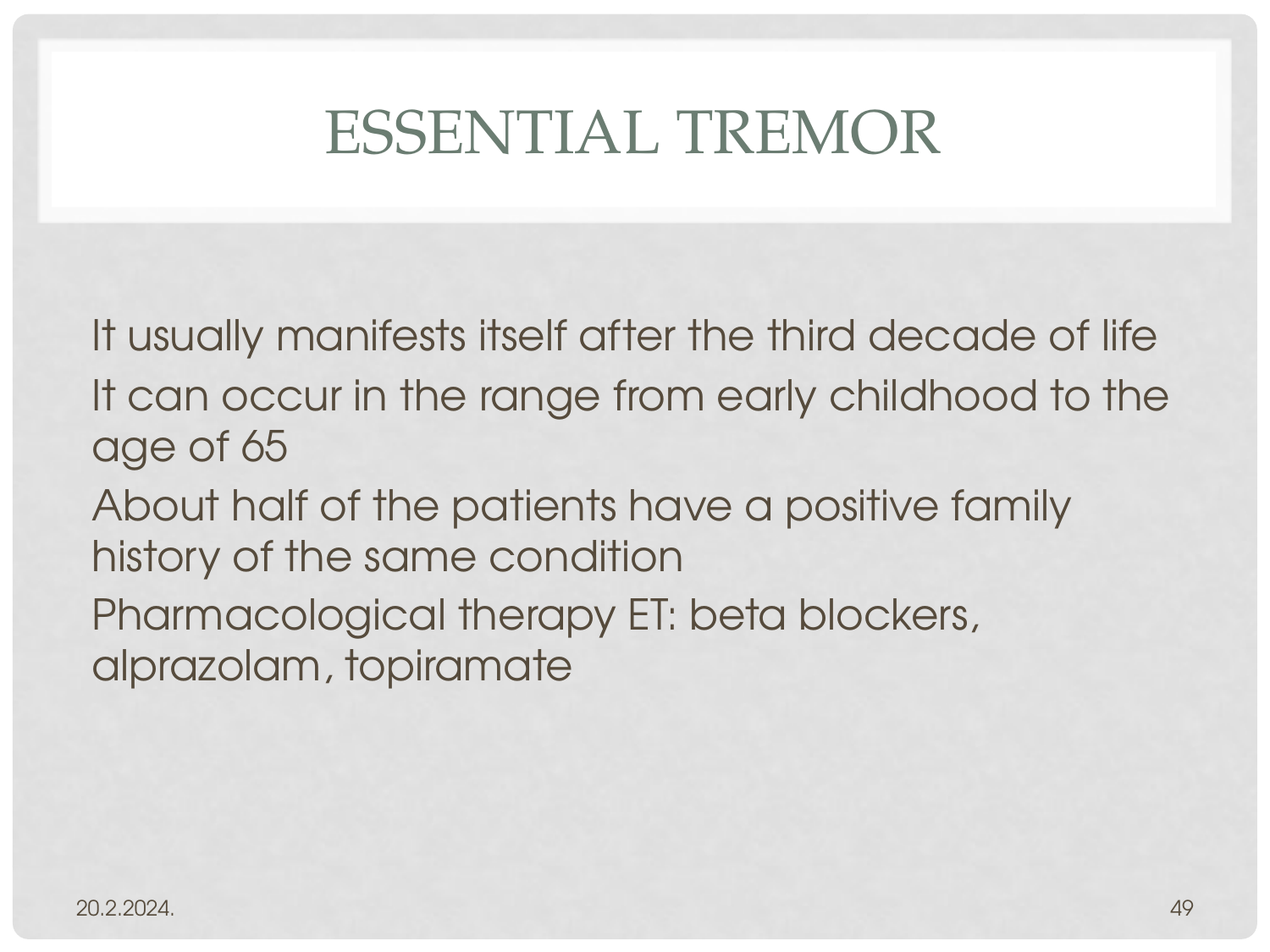

# ESSENTIAL TREMOR

It usually manifests itself after the third decade of life
It can occur in the range from early childhood to the age of 65
About half of the patients have a positive family history of the same condition
Pharmacological therapy ET: beta blockers, alprazolam, topiramate
20.2.2024.
49